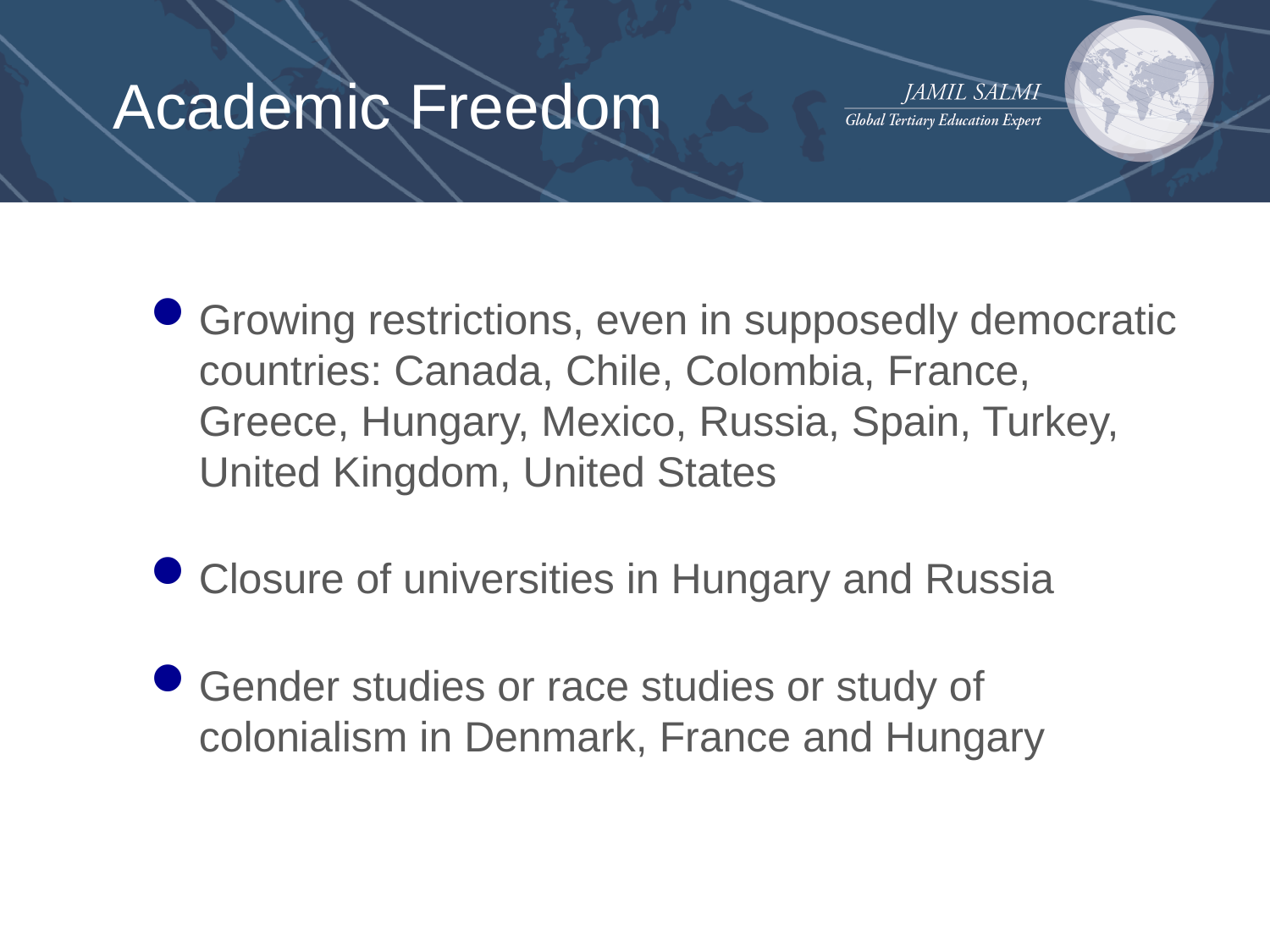

# Academic Freedom
Growing restrictions, even in supposedly democratic countries: Canada, Chile, Colombia, France, Greece, Hungary, Mexico, Russia, Spain, Turkey, United Kingdom, United States
Closure of universities in Hungary and Russia
Gender studies or race studies or study of colonialism in Denmark, France and Hungary